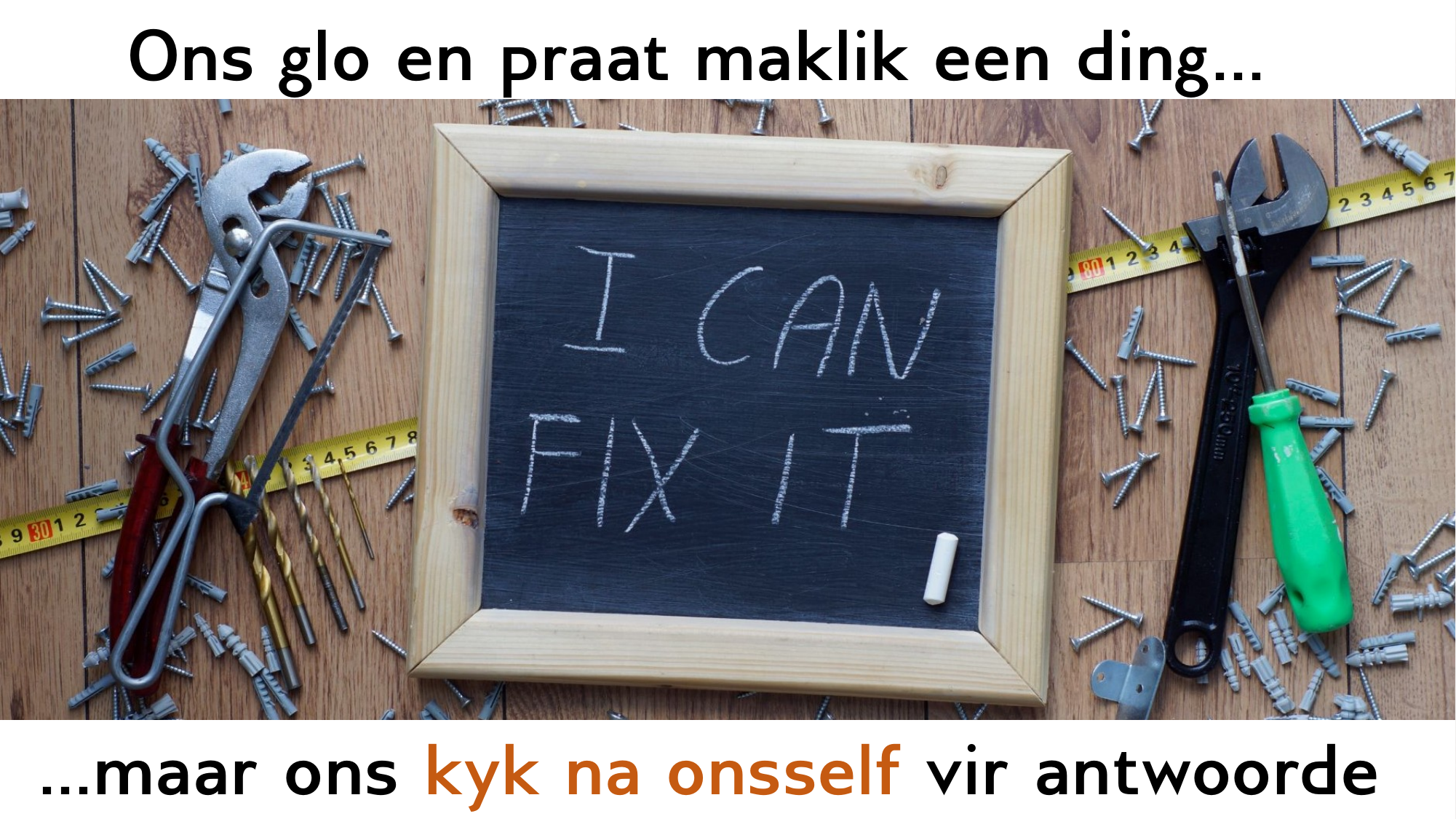

Ons glo en praat maklik een ding...
…maar ons kyk na onsself vir antwoorde